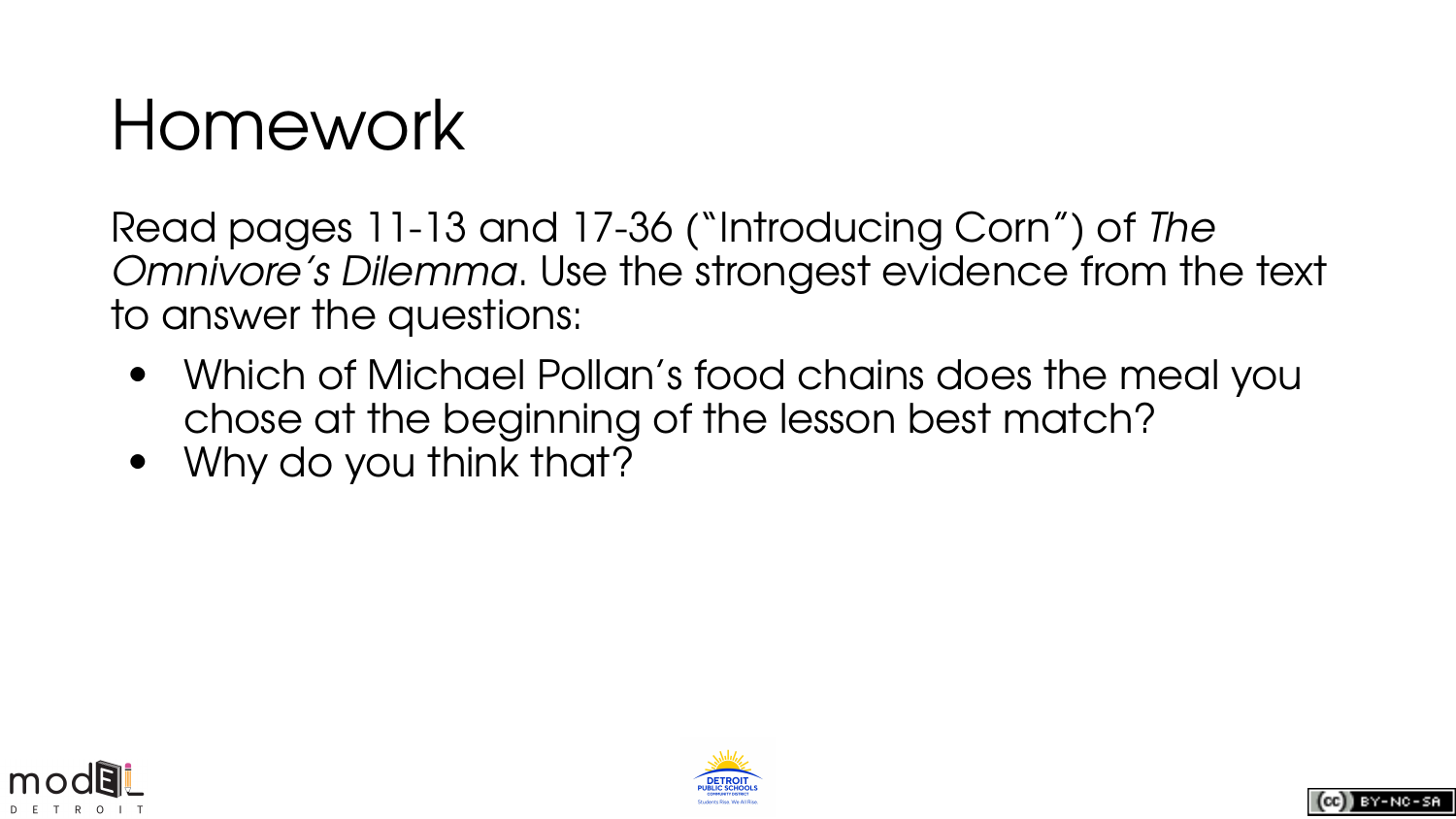

# Homework
Read pages 11-13 and 17-36 (“Introducing Corn”) of The Omnivore’s Dilemma. Use the strongest evidence from the text to answer the questions:
Which of Michael Pollan’s food chains does the meal you chose at the beginning of the lesson best match?
Why do you think that?